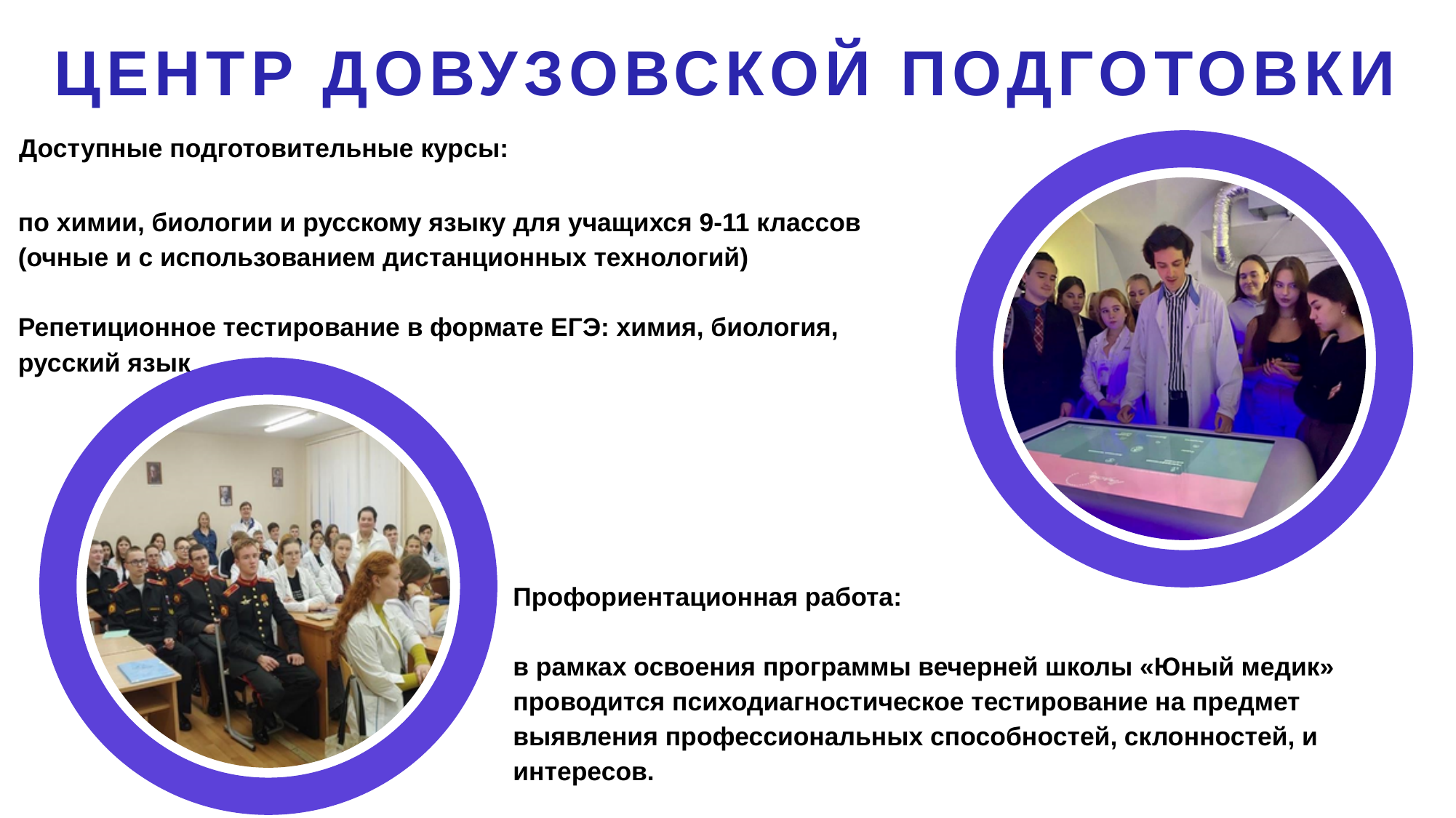

# ЦЕНТР ДОВУЗОВСКОЙ ПОДГОТОВКИ
Доступные подготовительные курсы:

по химии, биологии и русскому языку для учащихся 9-11 классов  (очные и с использованием дистанционных технологий)

Репетиционное тестирование в формате ЕГЭ: химия, биология, русский язык

Профориентационная работа:

в рамках освоения программы вечерней школы «Юный медик» проводится психодиагностическое тестирование на предмет выявления профессиональных способностей, склонностей, и интересов.